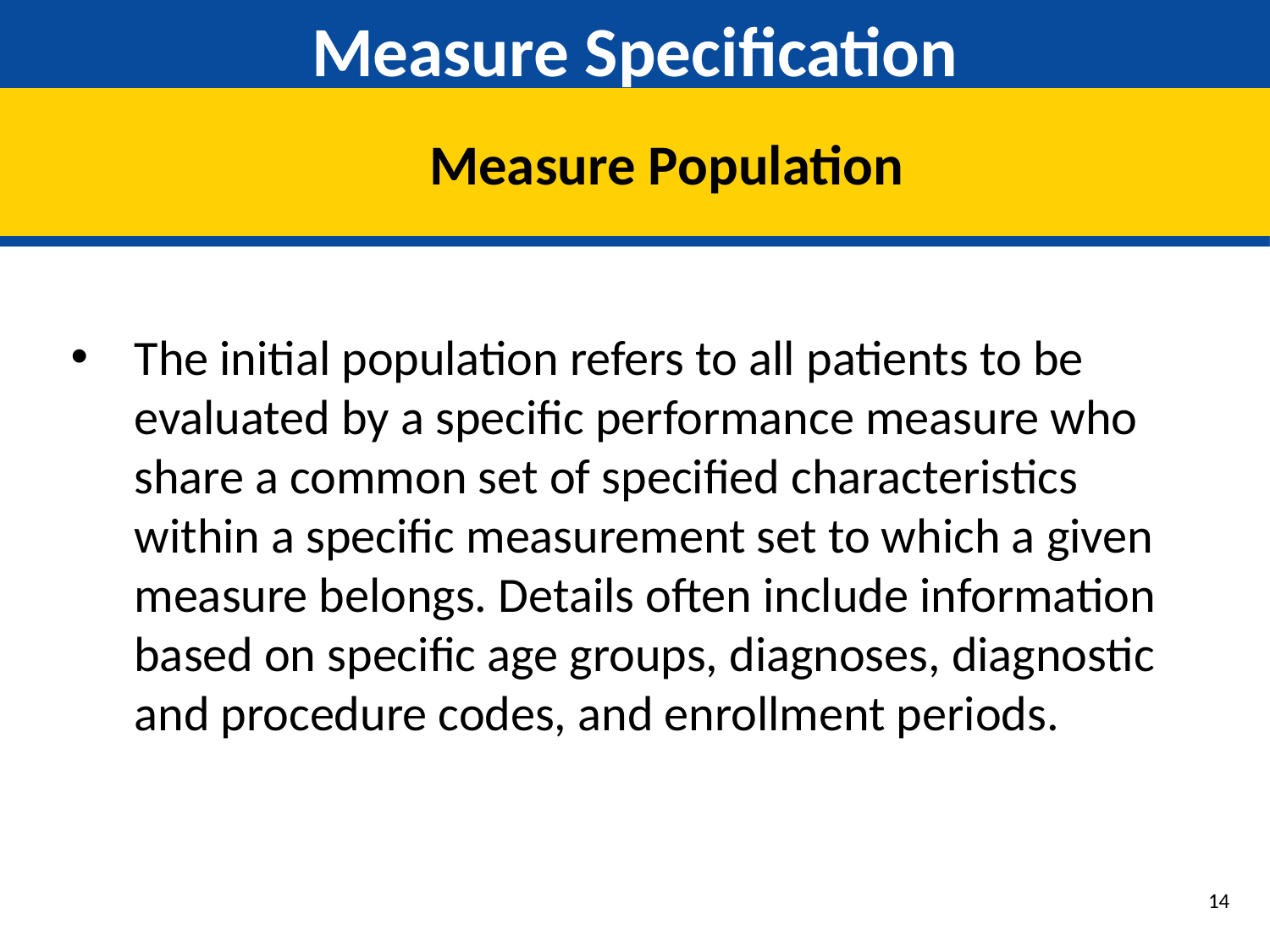

# Measure Specification
Measure Population
The initial population refers to all patients to be evaluated by a specific performance measure who share a common set of specified characteristics within a specific measurement set to which a given measure belongs. Details often include information based on specific age groups, diagnoses, diagnostic and procedure codes, and enrollment periods.